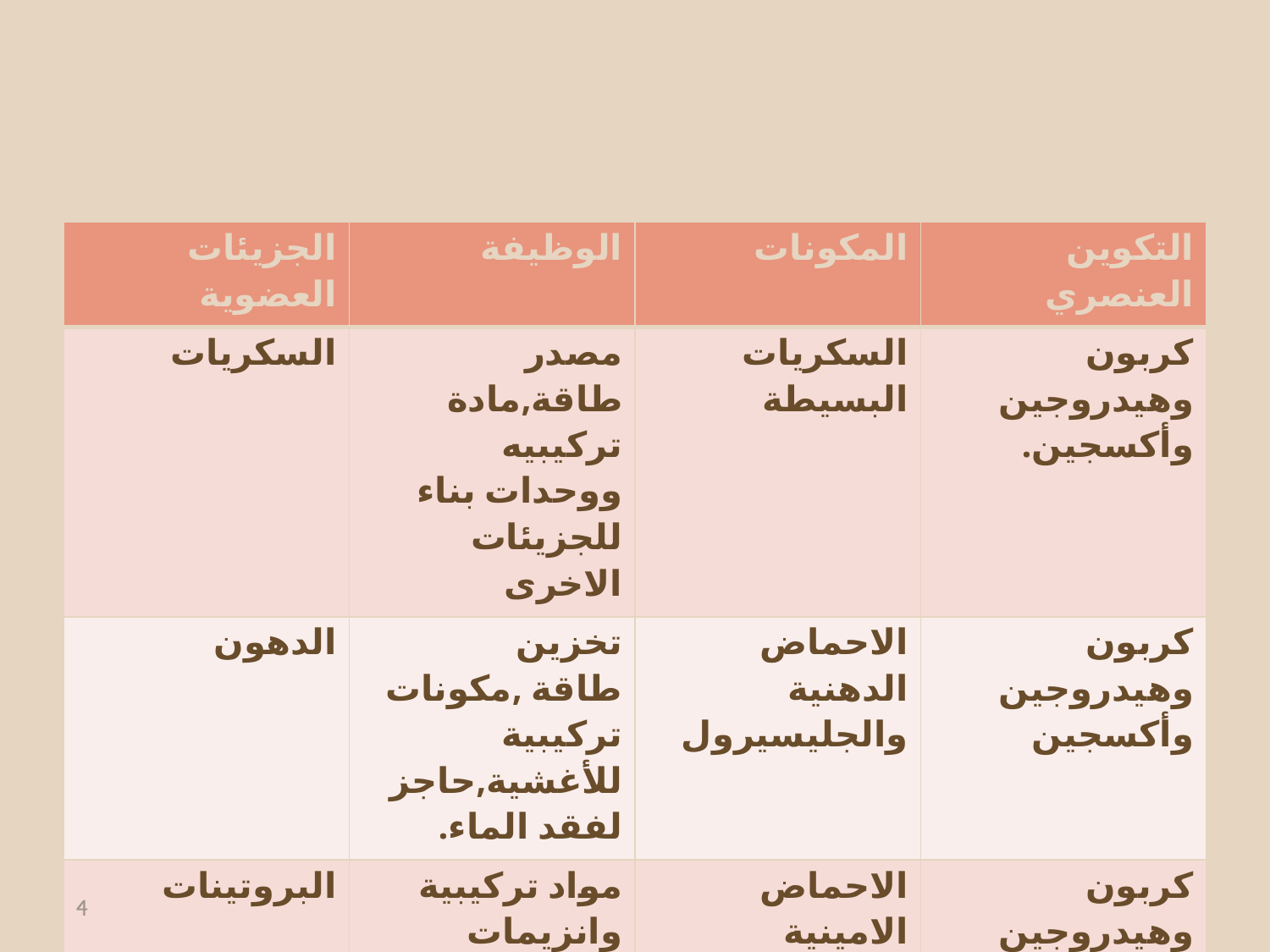

#
| الجزيئات العضوية | الوظيفة | المكونات | التكوين العنصري |
| --- | --- | --- | --- |
| السكريات | مصدر طاقة,مادة تركيبيه ووحدات بناء للجزيئات الاخرى | السكريات البسيطة | كربون وهيدروجين وأكسجين. |
| الدهون | تخزين طاقة ,مكونات تركيبية للأغشية,حاجز لفقد الماء. | الاحماض الدهنية والجليسيرول | كربون وهيدروجين وأكسجين |
| البروتينات | مواد تركيبية وانزيمات | الاحماض الامينية | كربون وهيدروجين واكسجين ونيتروجين وكبريت |
| الاحماض النووية | تخزين ونقل ونسخ المعلومات الوراثية وبناء البروتينات | نكليدات | كربون وهيدروجين واكسجين ونيتروجين وفسفور |
4